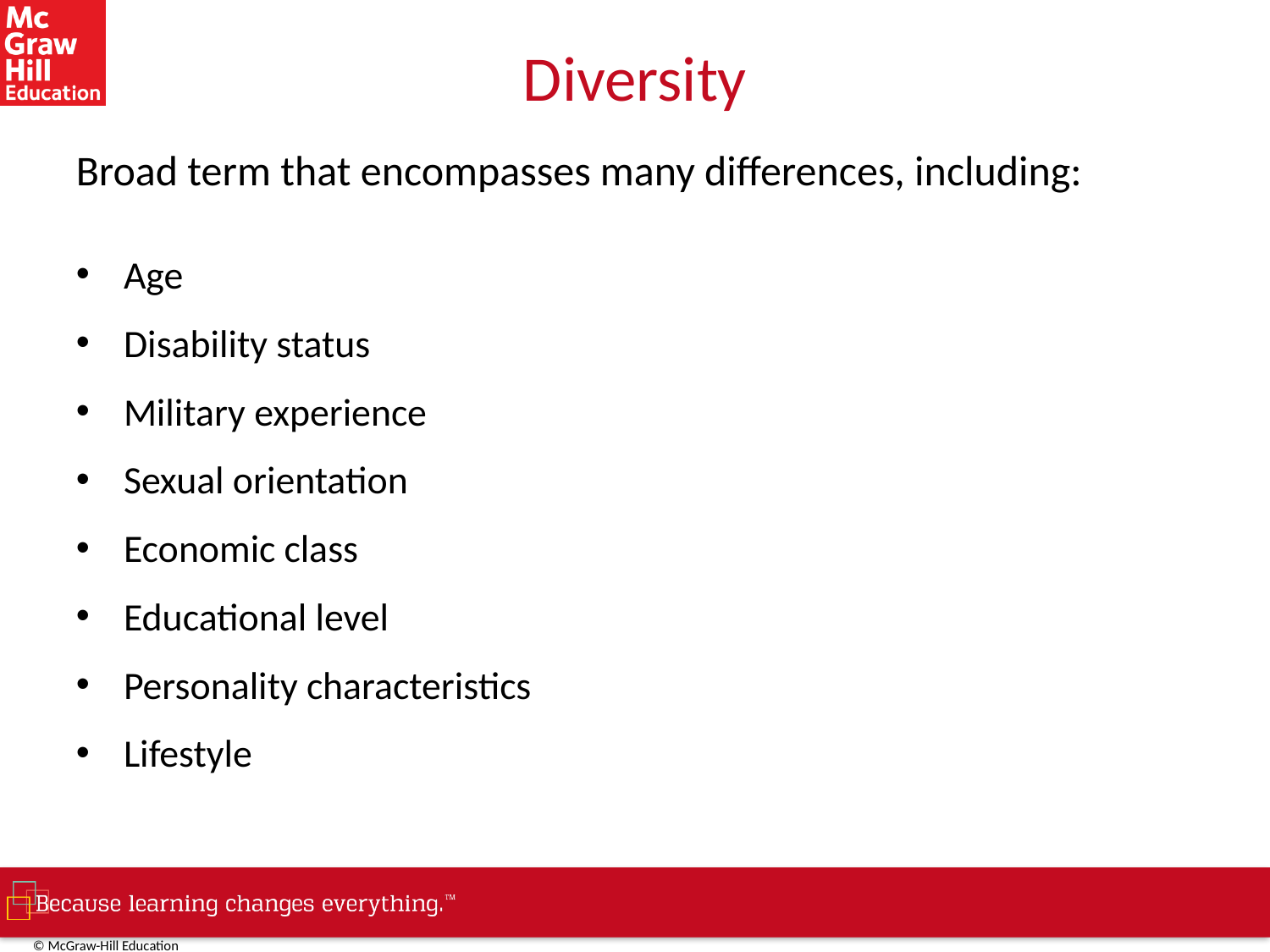

# Diversity
Broad term that encompasses many differences, including:

Age
Disability status
Military experience
Sexual orientation
Economic class
Educational level
Personality characteristics
Lifestyle